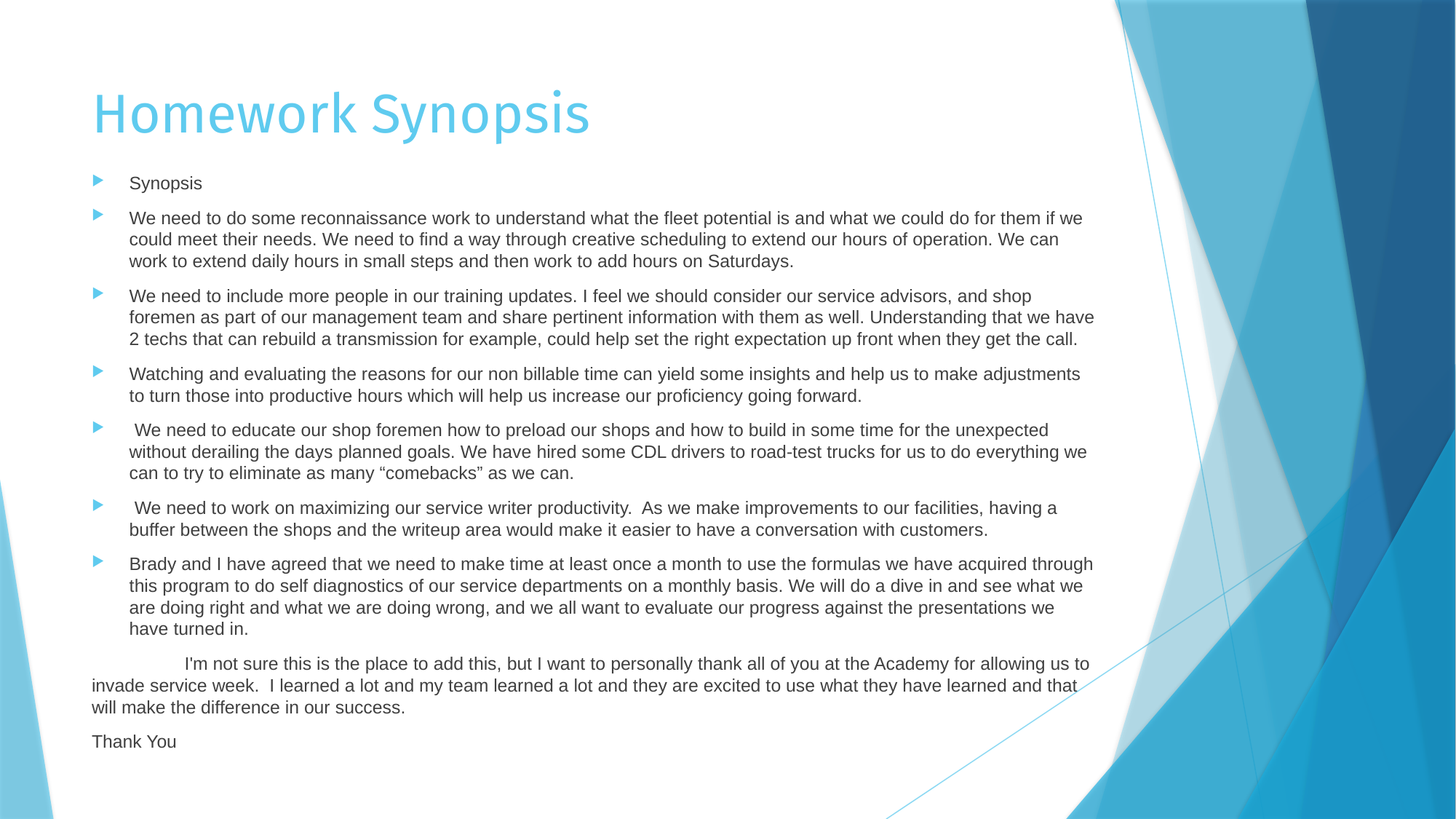

# Homework Synopsis
Synopsis
We need to do some reconnaissance work to understand what the fleet potential is and what we could do for them if we could meet their needs. We need to find a way through creative scheduling to extend our hours of operation. We can work to extend daily hours in small steps and then work to add hours on Saturdays.
We need to include more people in our training updates. I feel we should consider our service advisors, and shop foremen as part of our management team and share pertinent information with them as well. Understanding that we have 2 techs that can rebuild a transmission for example, could help set the right expectation up front when they get the call.
Watching and evaluating the reasons for our non billable time can yield some insights and help us to make adjustments to turn those into productive hours which will help us increase our proficiency going forward.
 We need to educate our shop foremen how to preload our shops and how to build in some time for the unexpected without derailing the days planned goals. We have hired some CDL drivers to road-test trucks for us to do everything we can to try to eliminate as many “comebacks” as we can.
 We need to work on maximizing our service writer productivity.  As we make improvements to our facilities, having a buffer between the shops and the writeup area would make it easier to have a conversation with customers.
Brady and I have agreed that we need to make time at least once a month to use the formulas we have acquired through this program to do self diagnostics of our service departments on a monthly basis. We will do a dive in and see what we are doing right and what we are doing wrong, and we all want to evaluate our progress against the presentations we have turned in.
	I'm not sure this is the place to add this, but I want to personally thank all of you at the Academy for allowing us to invade service week.  I learned a lot and my team learned a lot and they are excited to use what they have learned and that will make the difference in our success.
Thank You